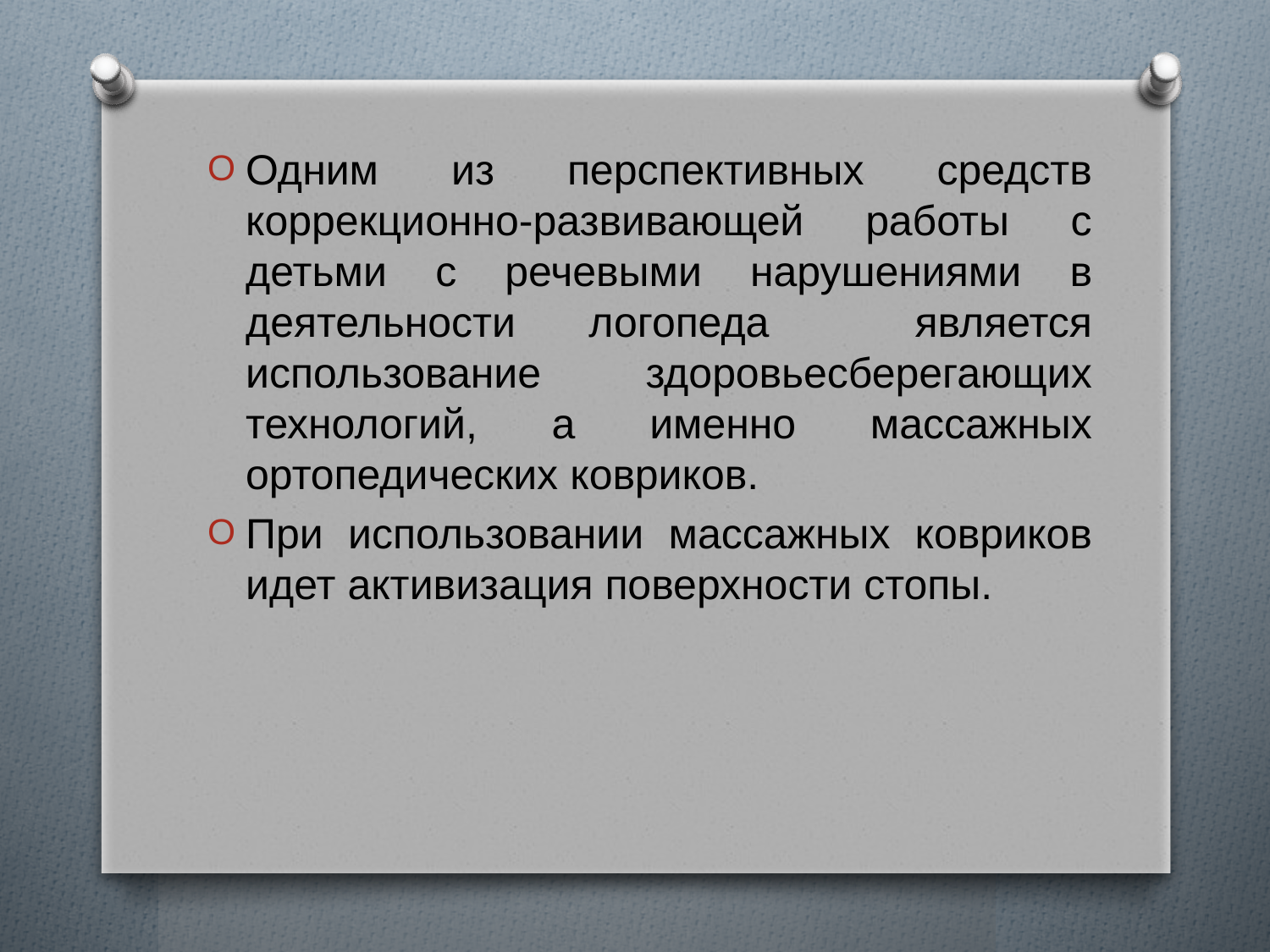

Одним из перспективных средств коррекционно-развивающей работы с детьми с речевыми нарушениями в деятельности логопеда  является использование здоровьесберегающих технологий, а именно массажных ортопедических ковриков.
При использовании массажных ковриков идет активизация поверхности стопы.